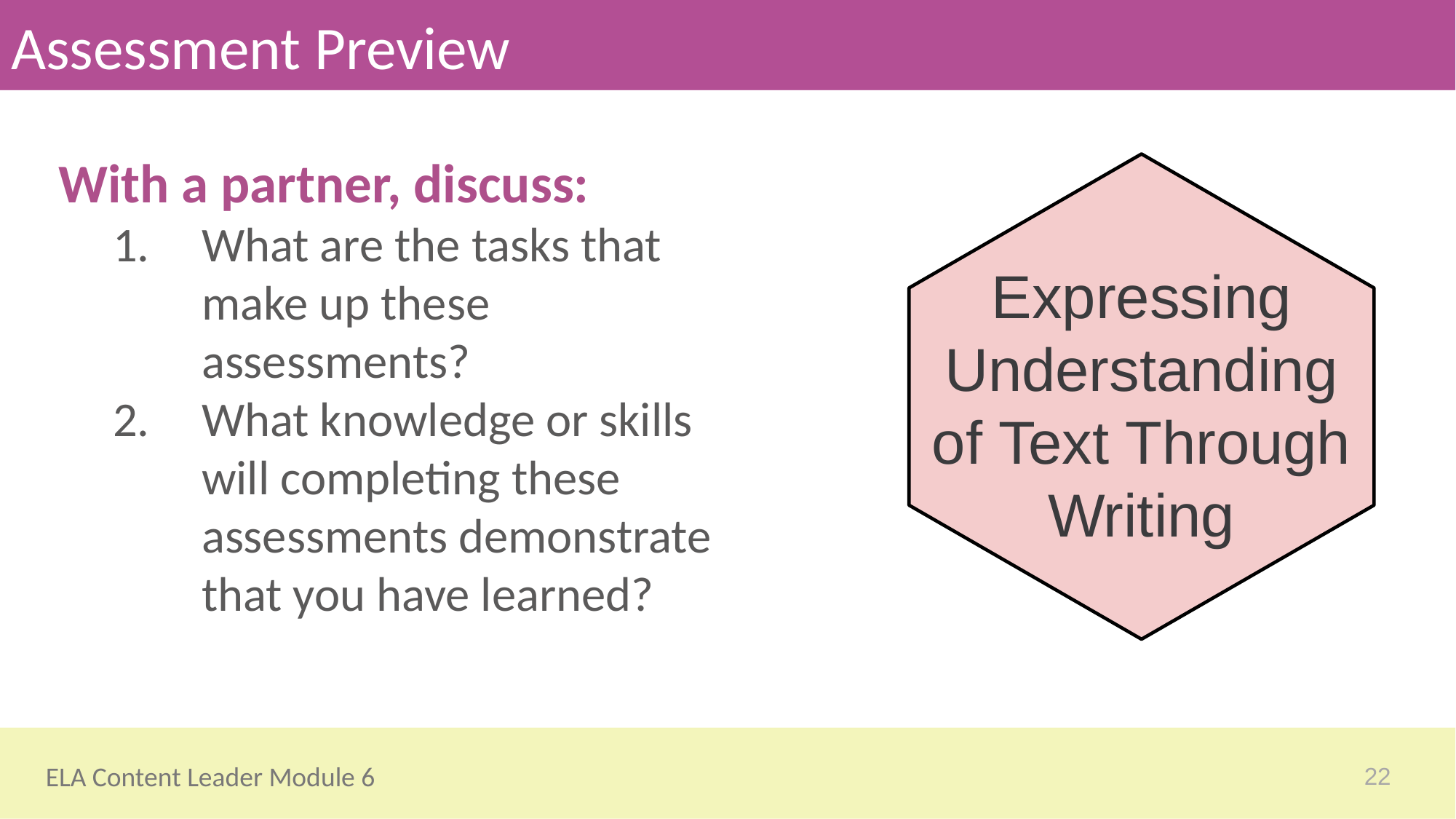

# Assessment Preview
With a partner, discuss:
What are the tasks that make up these assessments?
What knowledge or skills will completing these assessments demonstrate that you have learned?

Expressing Understanding of Text Through Writing
22